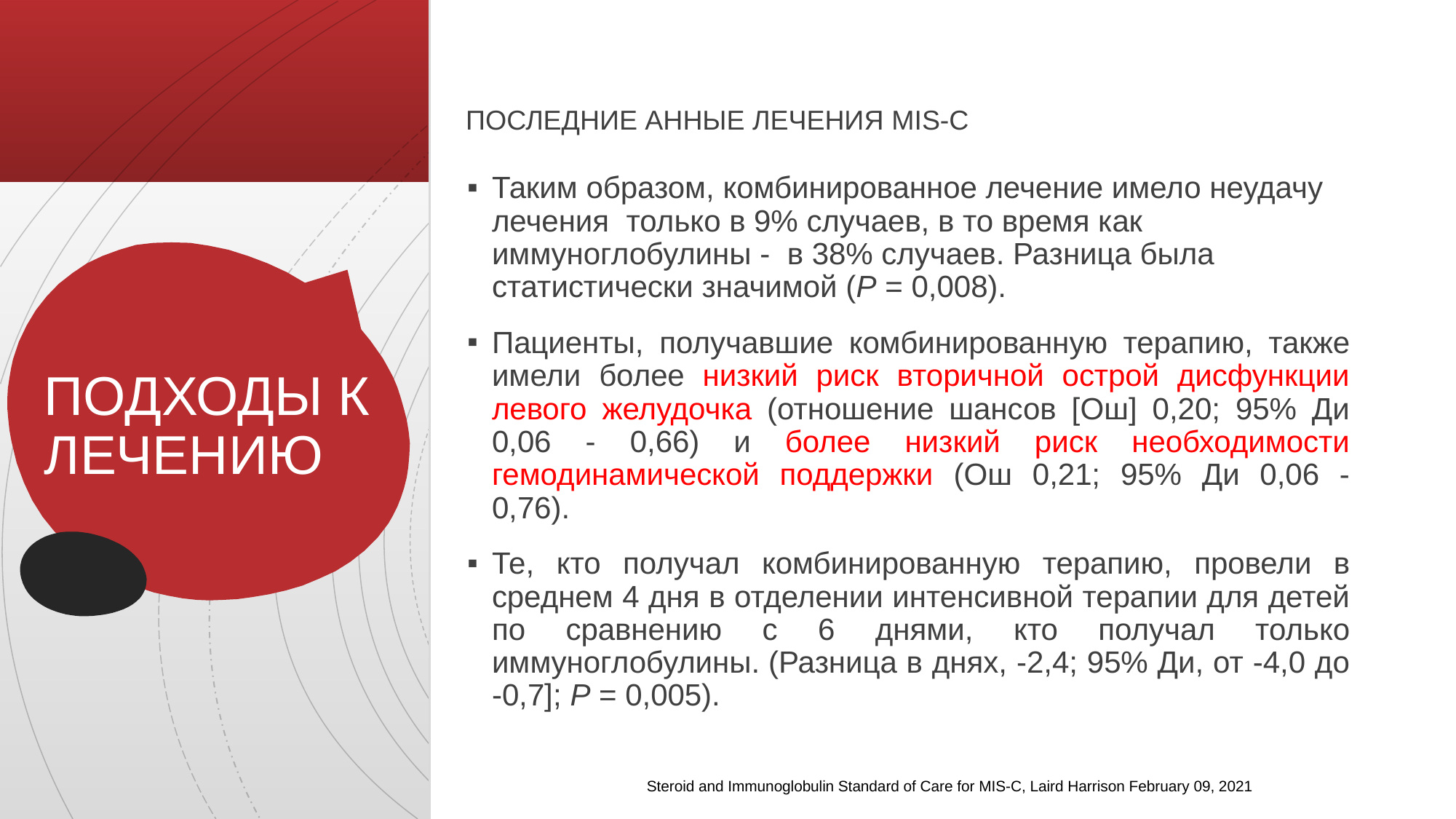

ПОСЛЕДНИЕ АННЫЕ ЛЕЧЕНИЯ MIS-C
Таким образом, комбинированное лечение имело неудачу лечения  только в 9% случаев, в то время как иммуноглобулины -  в 38% случаев. Разница была статистически значимой (Р = 0,008).
Пациенты, получавшие комбинированную терапию, также имели более низкий риск вторичной острой дисфункции левого желудочка (отношение шансов [Ош] 0,20; 95% Ди 0,06 - 0,66) и более низкий риск необходимости гемодинамической поддержки (Ош 0,21; 95% Ди 0,06 - 0,76).
Те, кто получал комбинированную терапию, провели в среднем 4 дня в отделении интенсивной терапии для детей по сравнению с 6 днями, кто получал только иммуноглобулины. (Разница в днях, -2,4; 95% Ди, от -4,0 до -0,7]; Р = 0,005).
# ПОДХОДЫ К ЛЕЧЕНИЮ
Steroid and Immunoglobulin Standard of Care for MIS-C, Laird Harrison February 09, 2021